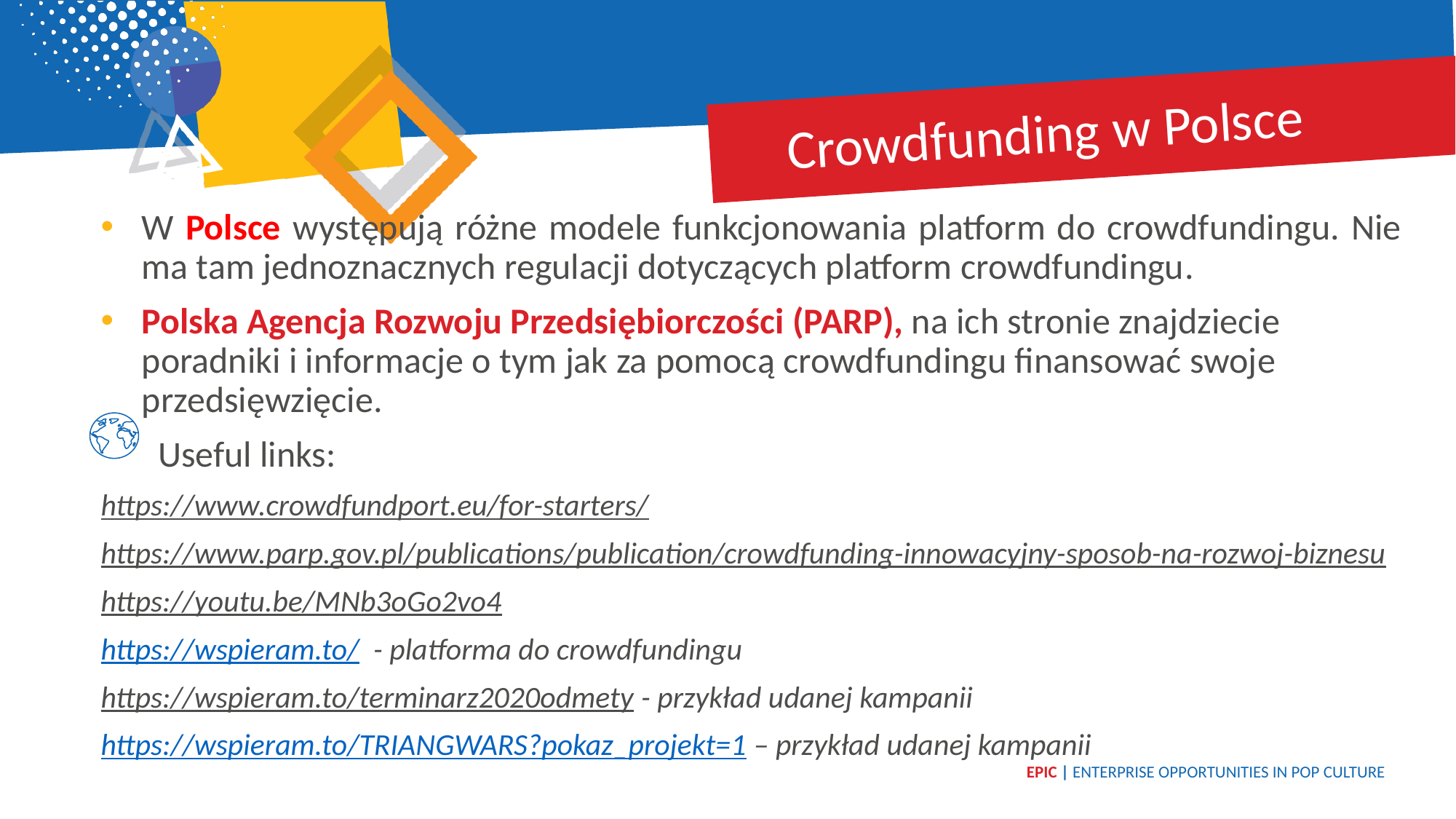

Crowdfunding w Polsce
W Polsce występują różne modele funkcjonowania platform do crowdfundingu. Nie ma tam jednoznacznych regulacji dotyczących platform crowdfundingu.
Polska Agencja Rozwoju Przedsiębiorczości (PARP), na ich stronie znajdziecie poradniki i informacje o tym jak za pomocą crowdfundingu finansować swoje przedsięwzięcie.
       Useful links:
https://www.crowdfundport.eu/for-starters/
https://www.parp.gov.pl/publications/publication/crowdfunding-innowacyjny-sposob-na-rozwoj-biznesu
https://youtu.be/MNb3oGo2vo4
https://wspieram.to/  - platforma do crowdfundingu
https://wspieram.to/terminarz2020odmety - przykład udanej kampanii
https://wspieram.to/TRIANGWARS?pokaz_projekt=1 – przykład udanej kampanii